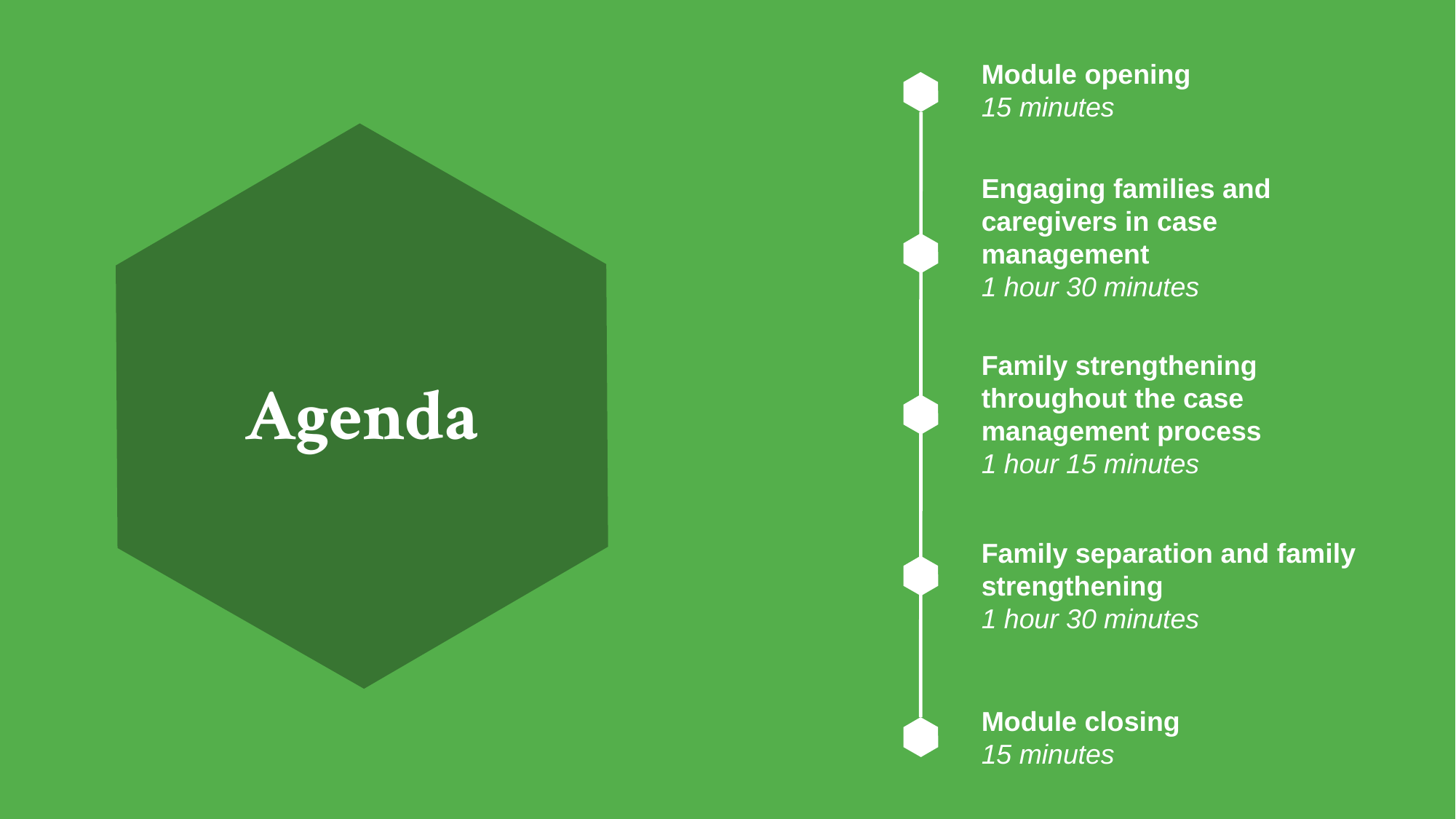

Module opening
15 minutes

Engaging families and caregivers in case management
1 hour 30 minutes

Family strengthening throughout the case management process
1 hour 15 minutes
# Agenda

Family separation and family strengthening
1 hour 30 minutes

Module closing
15 minutes